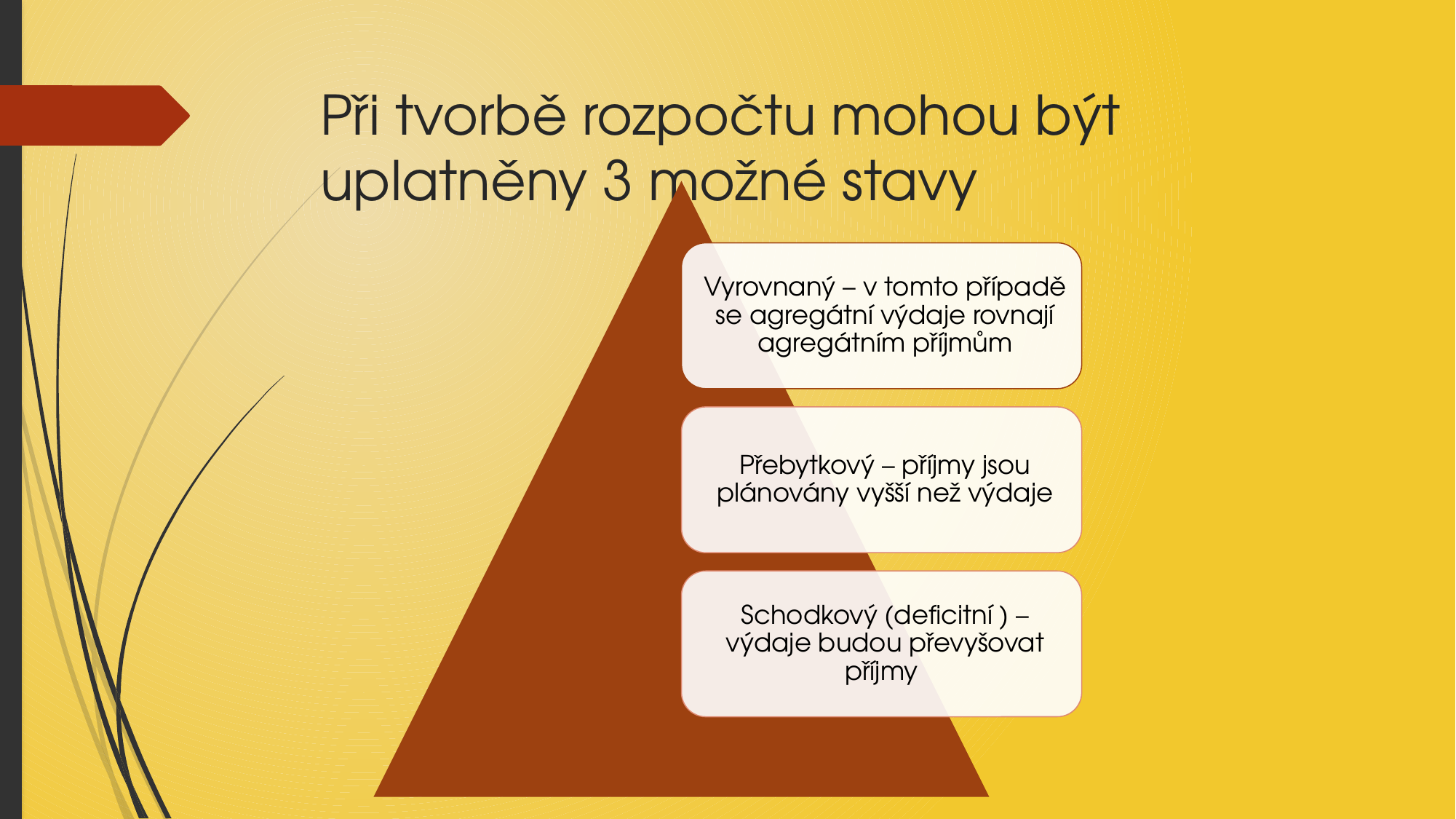

# Při tvorbě rozpočtu mohou být uplatněny 3 možné stavy
Vyrovnaný – v tomto případě se agregátní výdaje rovnají agregátním příjmům
Přebytkový – příjmy jsou plánovány vyšší než výdaje
Schodkový (deficitní ) – výdaje budou převyšovat příjmy